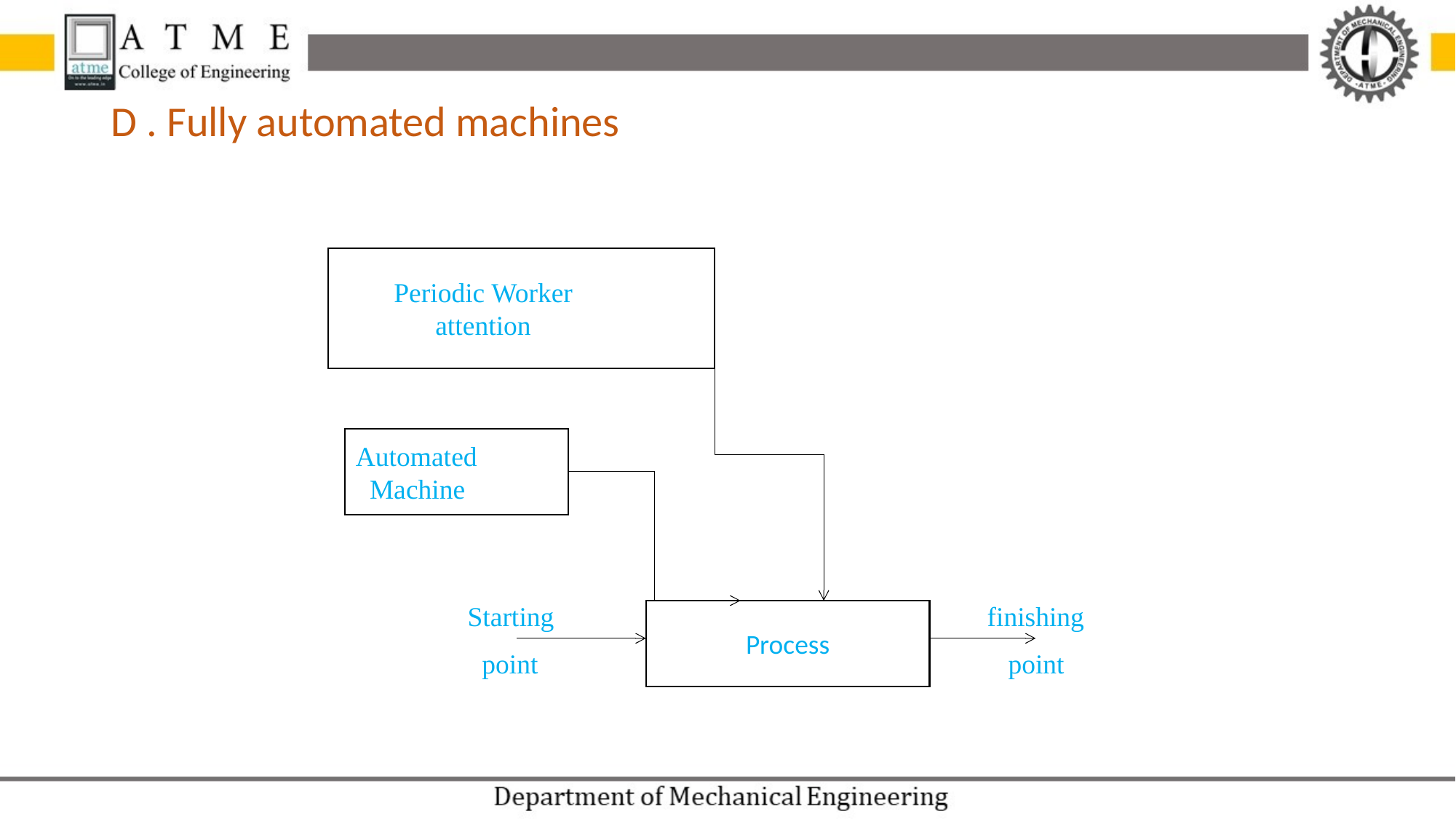

# D . Fully automated machines

                                     Starting                                                                      finishing
                                                            point                                                                            point
        Periodic Worker
              attention
Automated
  Machine
Process